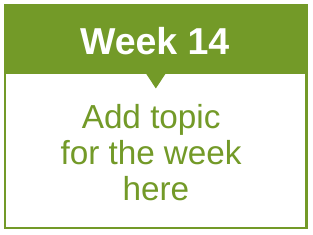

Week 14
Add topic
for the week
here